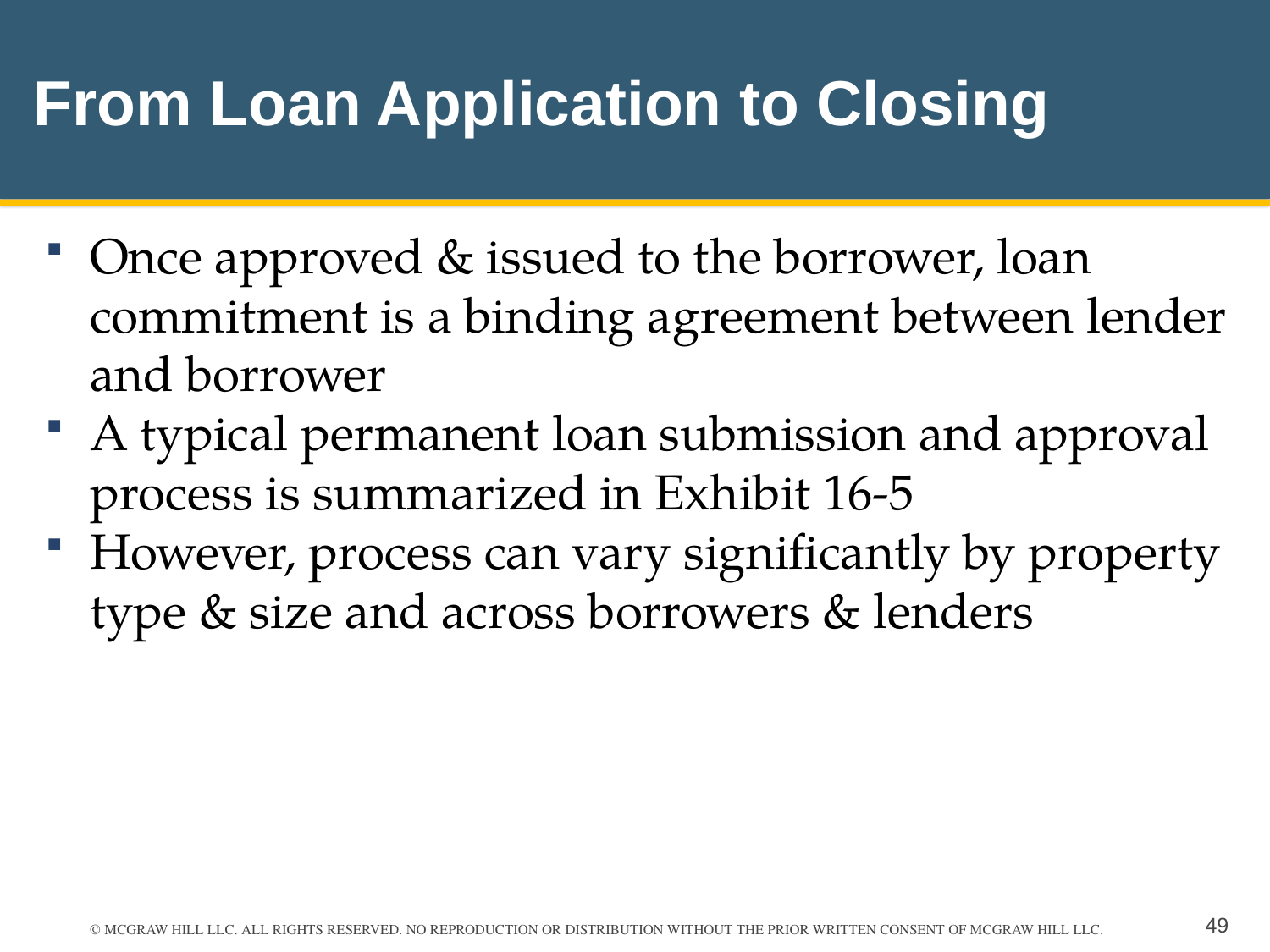

# From Loan Application to Closing
Once approved & issued to the borrower, loan commitment is a binding agreement between lender and borrower
A typical permanent loan submission and approval process is summarized in Exhibit 16-5
However, process can vary significantly by property type & size and across borrowers & lenders
© MCGRAW HILL LLC. ALL RIGHTS RESERVED. NO REPRODUCTION OR DISTRIBUTION WITHOUT THE PRIOR WRITTEN CONSENT OF MCGRAW HILL LLC.
49